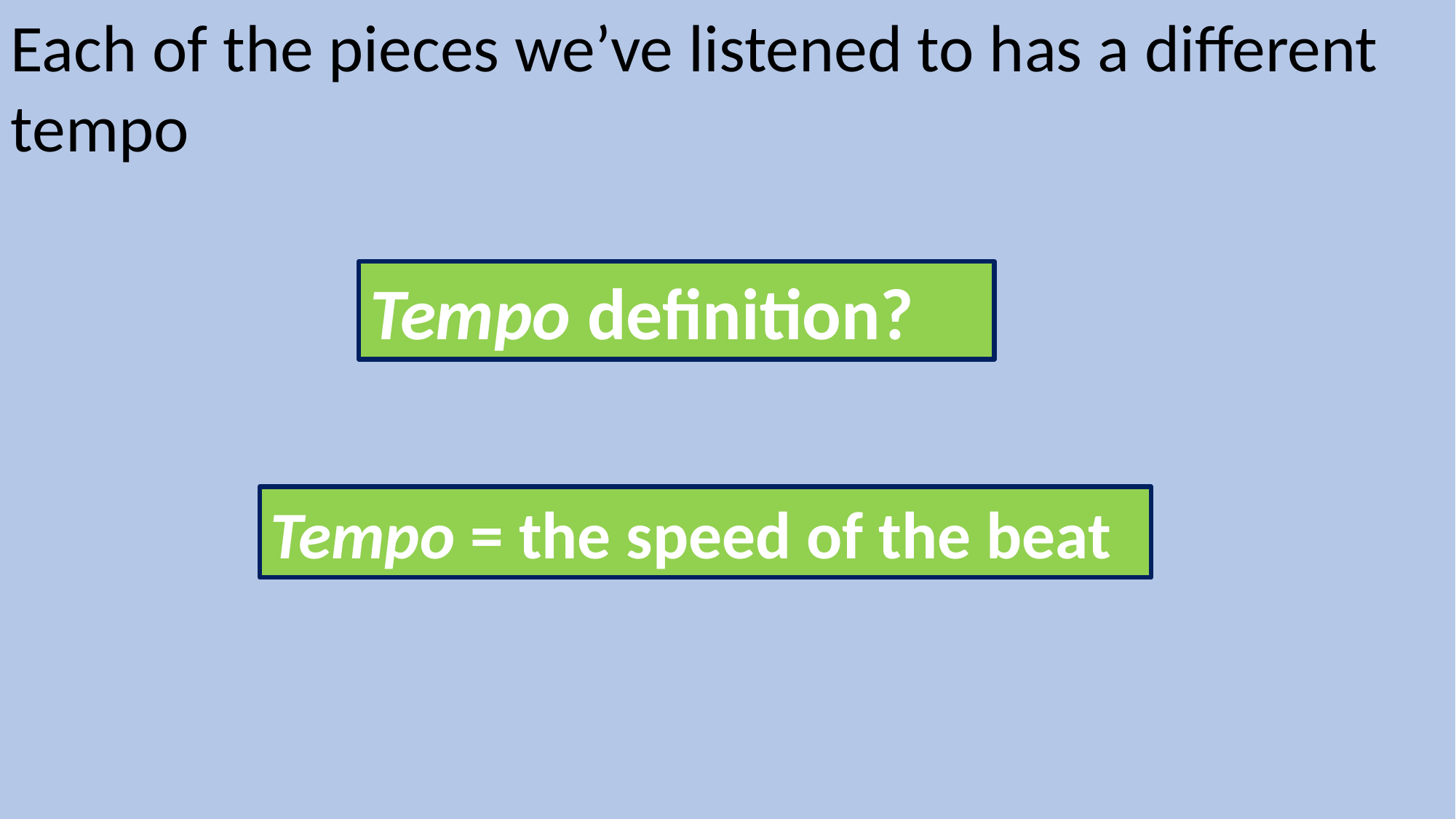

Each of the pieces we’ve listened to has a different tempo
Tempo definition?
Tempo = the speed of the beat